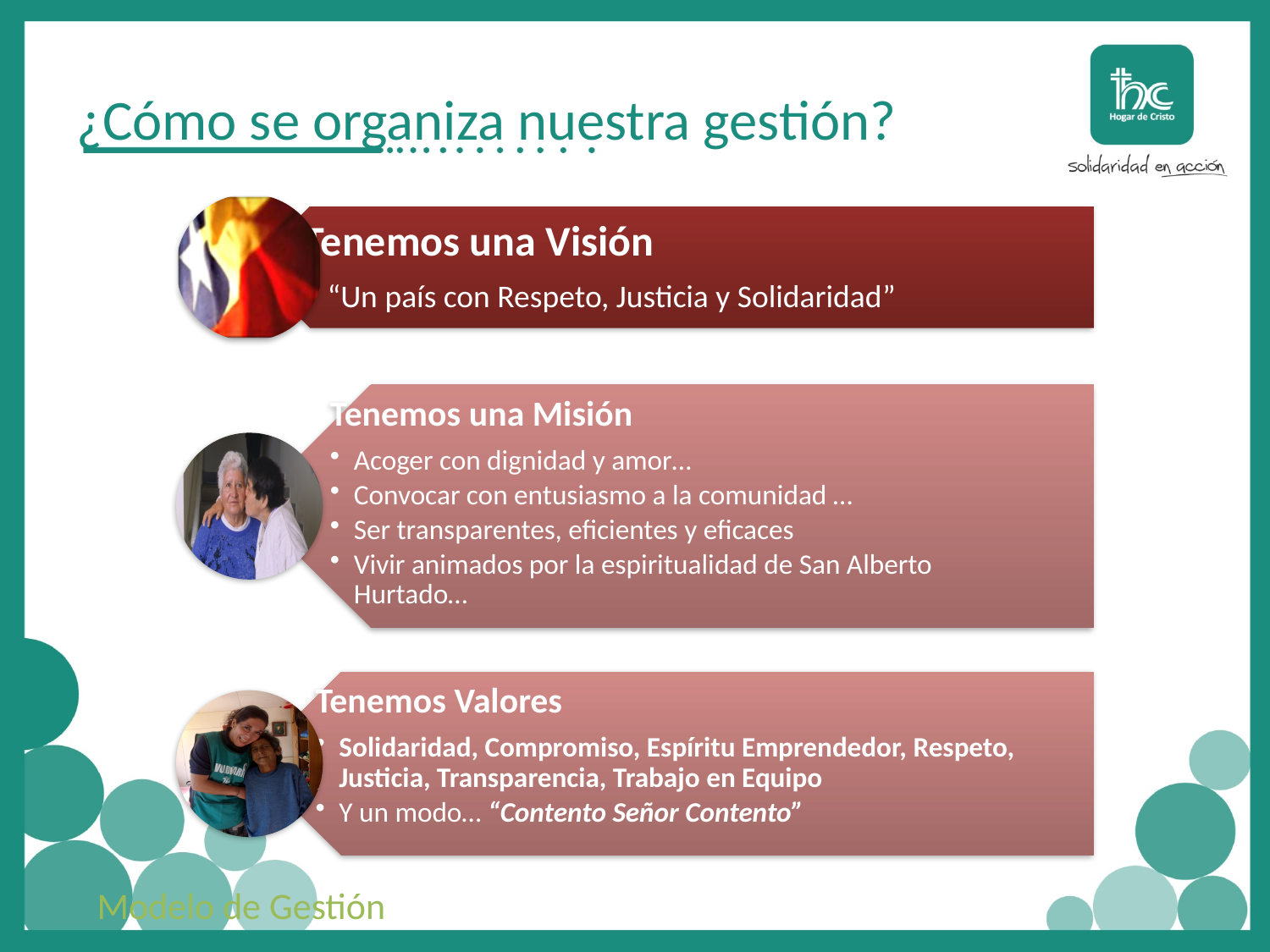

# ¿Cómo se organiza nuestra gestión?
Tenemos una Visión
“Un país con Respeto, Justicia y Solidaridad”
Tenemos una Misión
Acoger con dignidad y amor…
Convocar con entusiasmo a la comunidad …
Ser transparentes, eficientes y eficaces
Vivir animados por la espiritualidad de San Alberto Hurtado…
Tenemos Valores
Solidaridad, Compromiso, Espíritu Emprendedor, Respeto, Justicia, Transparencia, Trabajo en Equipo
Y un modo… “Contento Señor Contento”
Modelo de Gestión